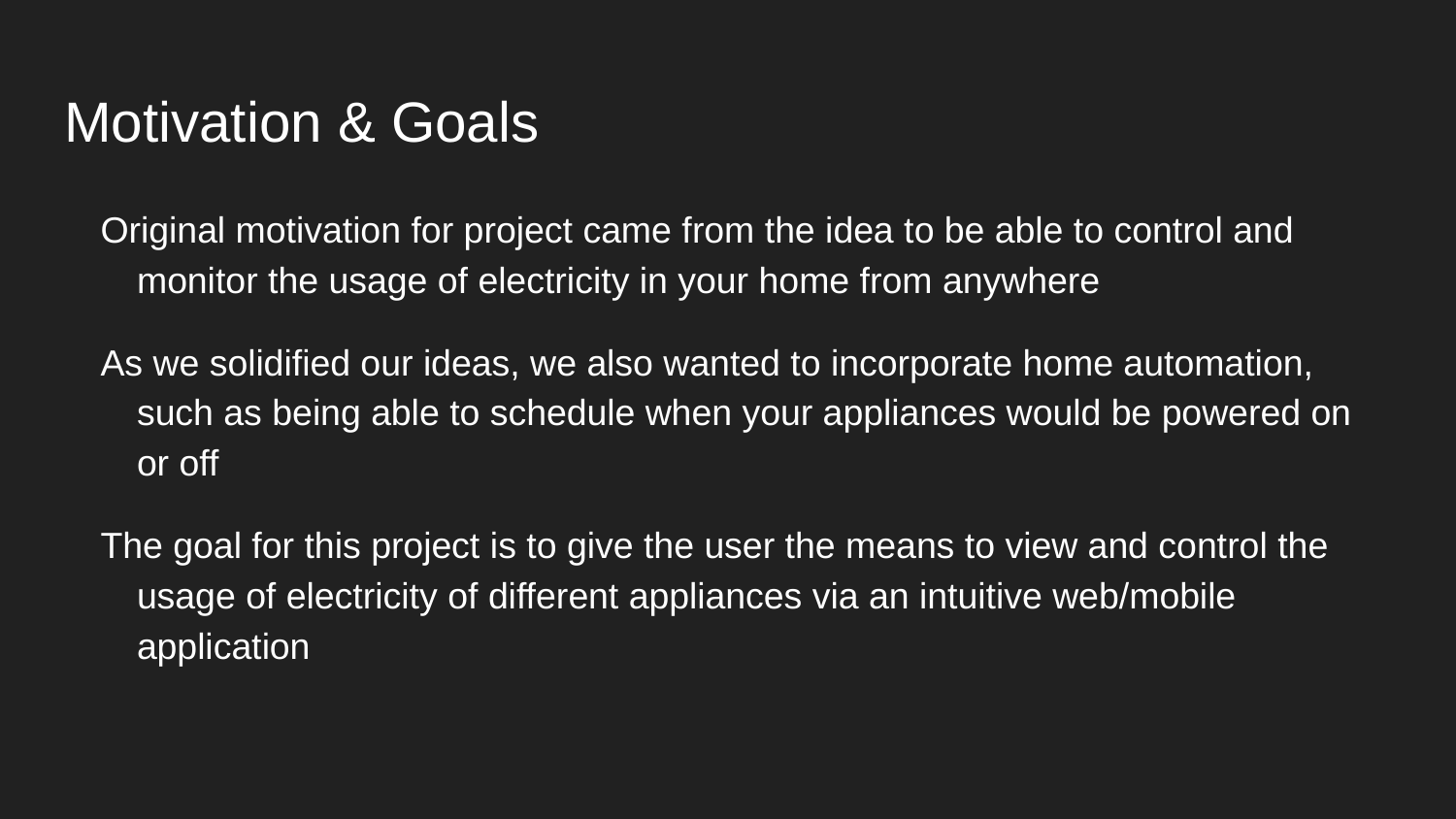

# Motivation & Goals
Original motivation for project came from the idea to be able to control and monitor the usage of electricity in your home from anywhere
As we solidified our ideas, we also wanted to incorporate home automation, such as being able to schedule when your appliances would be powered on or off
The goal for this project is to give the user the means to view and control the usage of electricity of different appliances via an intuitive web/mobile application